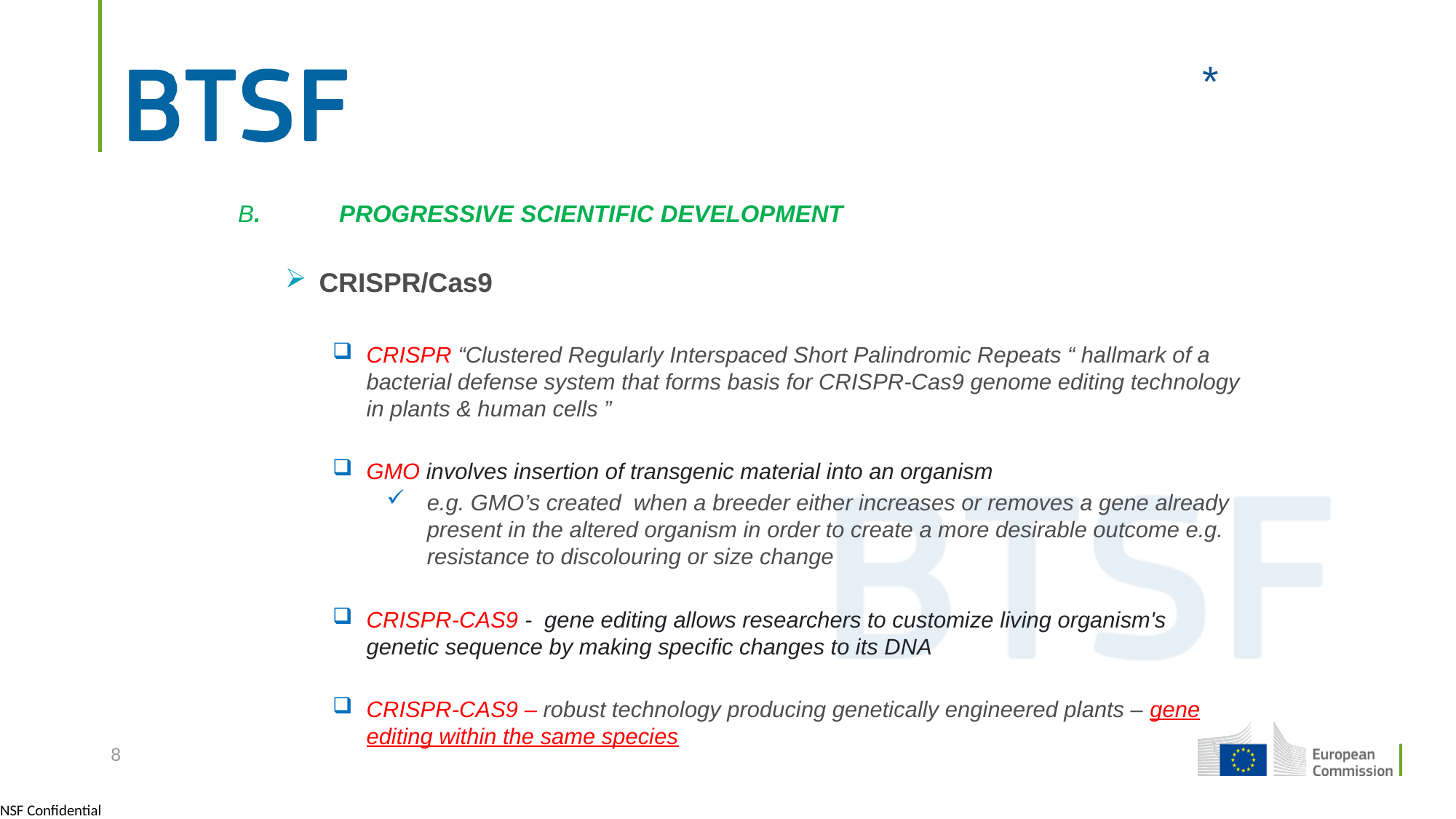

*
#

 B.	PROGRESSIVE SCIENTIFIC DEVELOPMENT

CRISPR/Cas9

CRISPR “Clustered Regularly Interspaced Short Palindromic Repeats “ hallmark of a bacterial defense system that forms basis for CRISPR-Cas9 genome editing technology in plants & human cells ”

GMO involves insertion of transgenic material into an organism
e.g. GMO’s created  when a breeder either increases or removes a gene already present in the altered organism in order to create a more desirable outcome e.g. resistance to discolouring or size change

CRISPR-CAS9 -  gene editing allows researchers to customize living organism's genetic sequence by making specific changes to its DNA

CRISPR-CAS9 – robust technology producing genetically engineered plants – gene editing within the same species

8